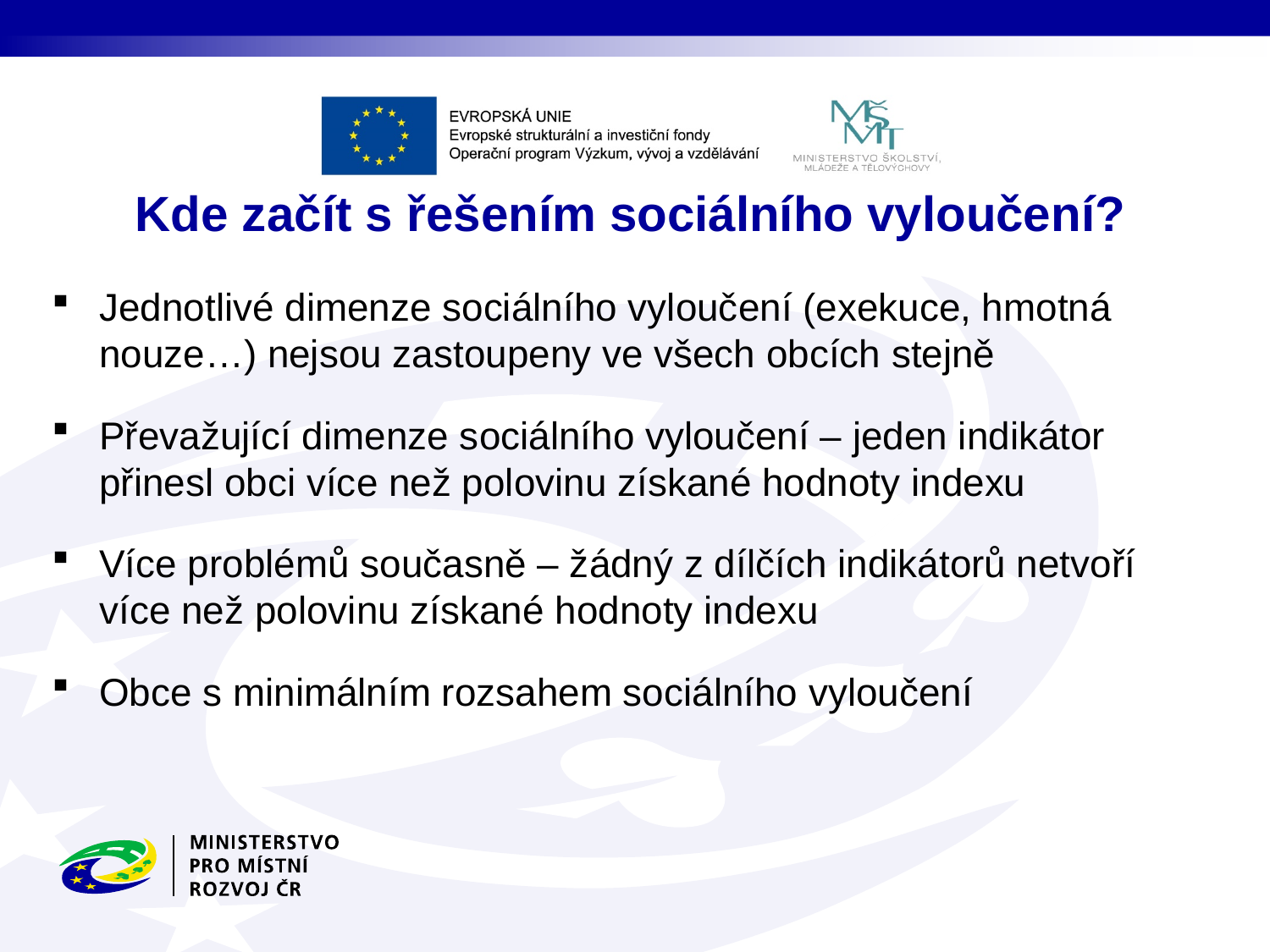

# Kde začít s řešením sociálního vyloučení?
Jednotlivé dimenze sociálního vyloučení (exekuce, hmotná nouze…) nejsou zastoupeny ve všech obcích stejně
Převažující dimenze sociálního vyloučení – jeden indikátor přinesl obci více než polovinu získané hodnoty indexu
Více problémů současně – žádný z dílčích indikátorů netvoří více než polovinu získané hodnoty indexu
Obce s minimálním rozsahem sociálního vyloučení